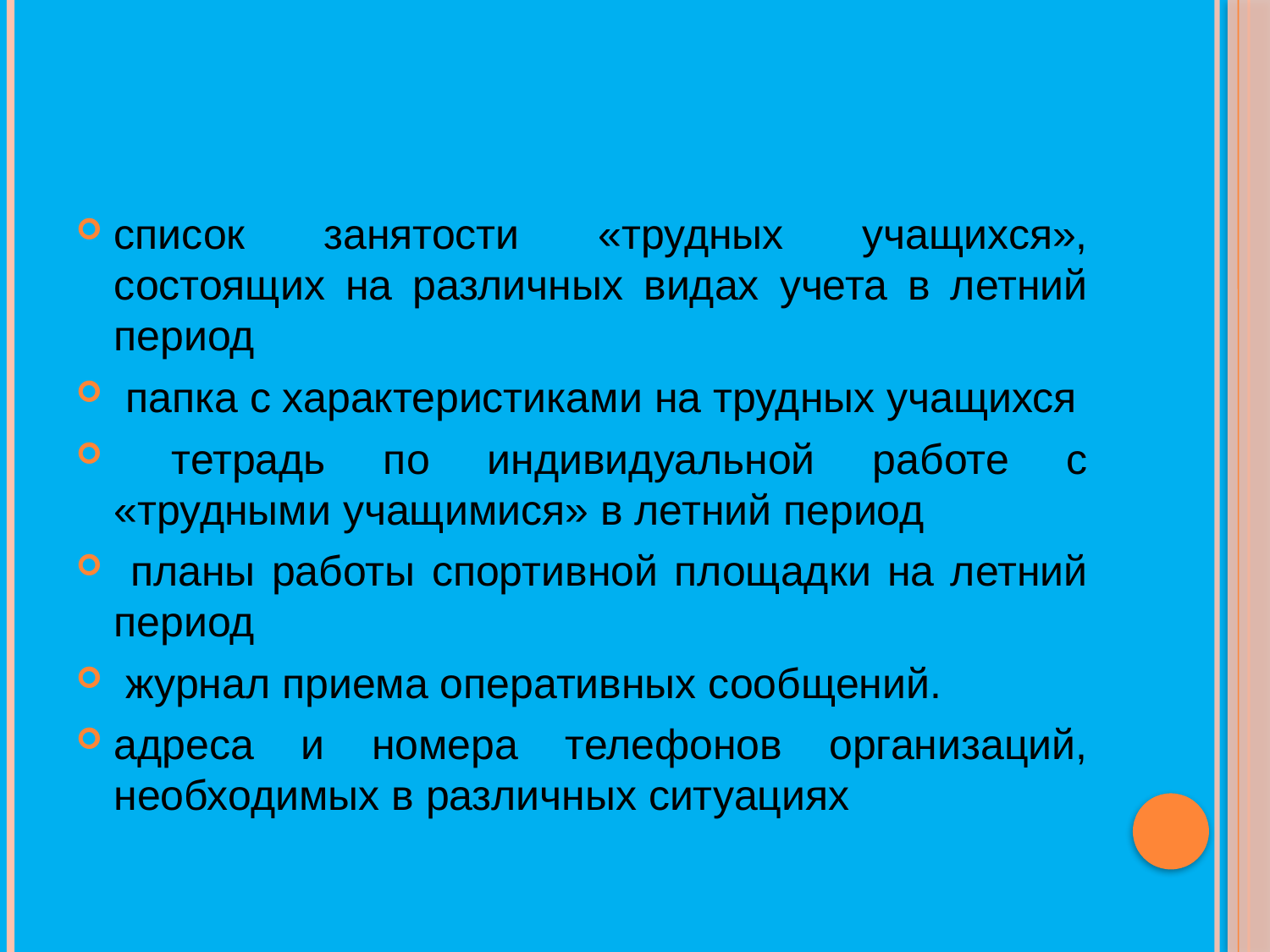

#
список занятости «трудных учащихся», состоящих на различных видах учета в летний период
 папка с характеристиками на трудных учащихся
 тетрадь по индивидуальной работе с «трудными учащимися» в летний период
 планы работы спортивной площадки на летний период
 журнал приема оперативных сообщений.
адреса и номера телефонов организаций, необходимых в различных ситуациях